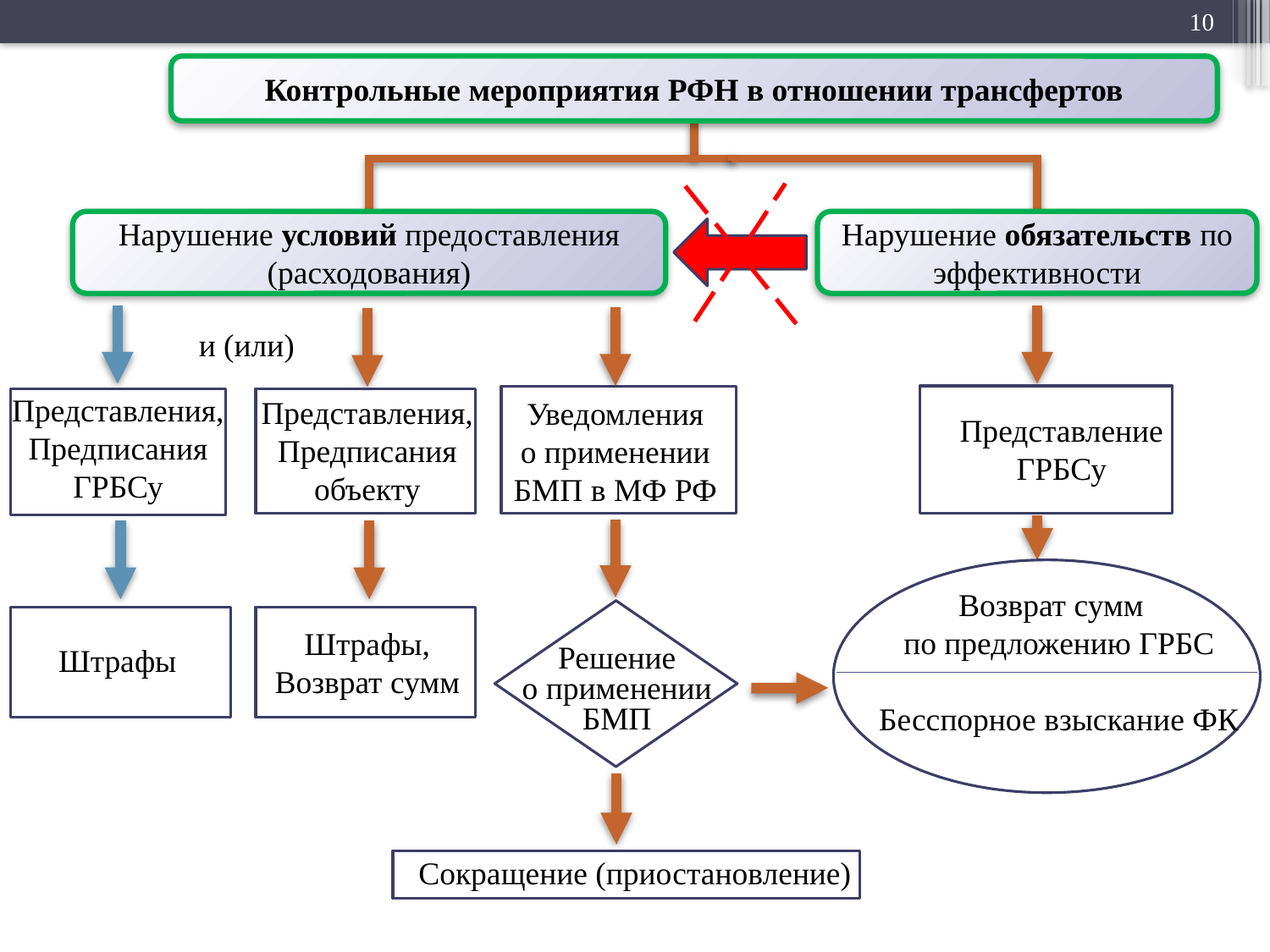

10
Контрольные мероприятия РФН в отношении трансфертов
Нарушение условий предоставления (расходования)
Нарушение обязательств по эффективности

и (или)
Представления,
Предписания
ГРБСу

Представления,
Предписания
объекту
Уведомления
о применении
БМП в МФ РФ

Представление
ГРБСу

Возврат сумм
по предложению ГРБС

Бесспорное взыскание ФК

Штрафы,
Возврат сумм
Штрафы
Решение
о применении
БМП
Сокращение (приостановление)